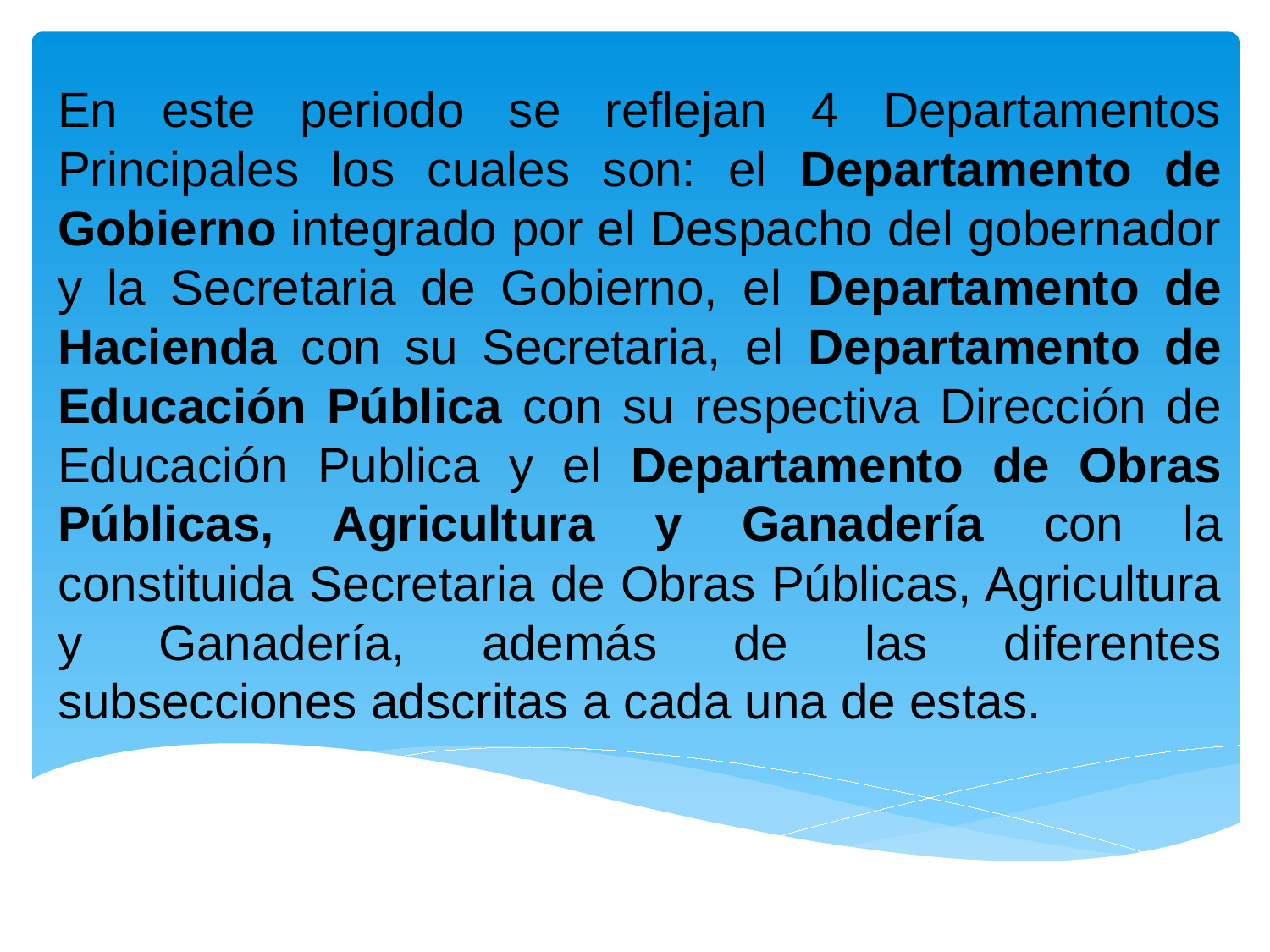

En este periodo se reflejan 4 Departamentos Principales los cuales son: el Departamento de Gobierno integrado por el Despacho del gobernador y la Secretaria de Gobierno, el Departamento de Hacienda con su Secretaria, el Departamento de Educación Pública con su respectiva Dirección de Educación Publica y el Departamento de Obras Públicas, Agricultura y Ganadería con la constituida Secretaria de Obras Públicas, Agricultura y Ganadería, además de las diferentes subsecciones adscritas a cada una de estas.